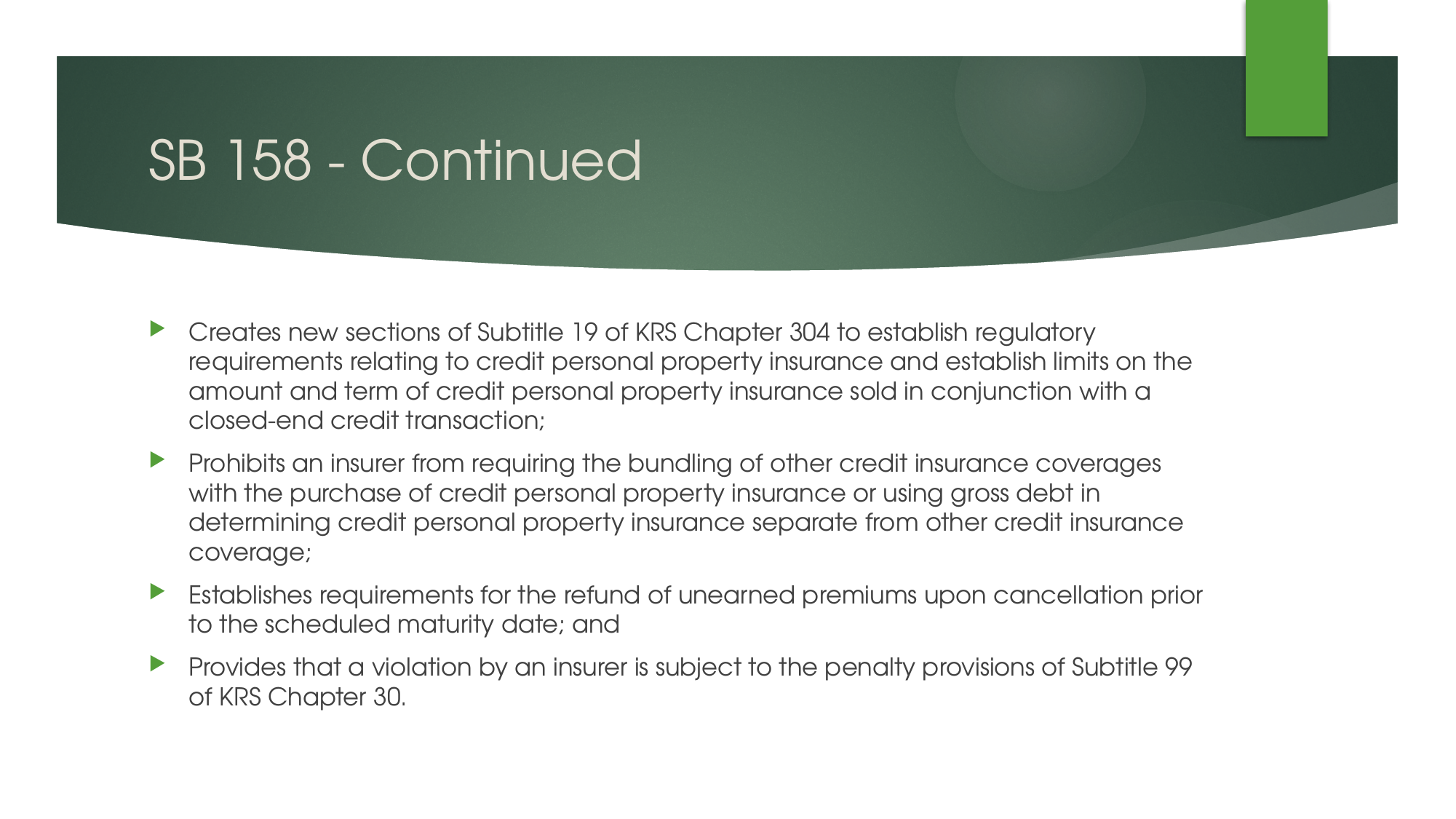

# SB 158 - Continued
Creates new sections of Subtitle 19 of KRS Chapter 304 to establish regulatory requirements relating to credit personal property insurance and establish limits on the amount and term of credit personal property insurance sold in conjunction with a closed-end credit transaction;
Prohibits an insurer from requiring the bundling of other credit insurance coverages with the purchase of credit personal property insurance or using gross debt in determining credit personal property insurance separate from other credit insurance coverage;
Establishes requirements for the refund of unearned premiums upon cancellation prior to the scheduled maturity date; and
Provides that a violation by an insurer is subject to the penalty provisions of Subtitle 99 of KRS Chapter 30.